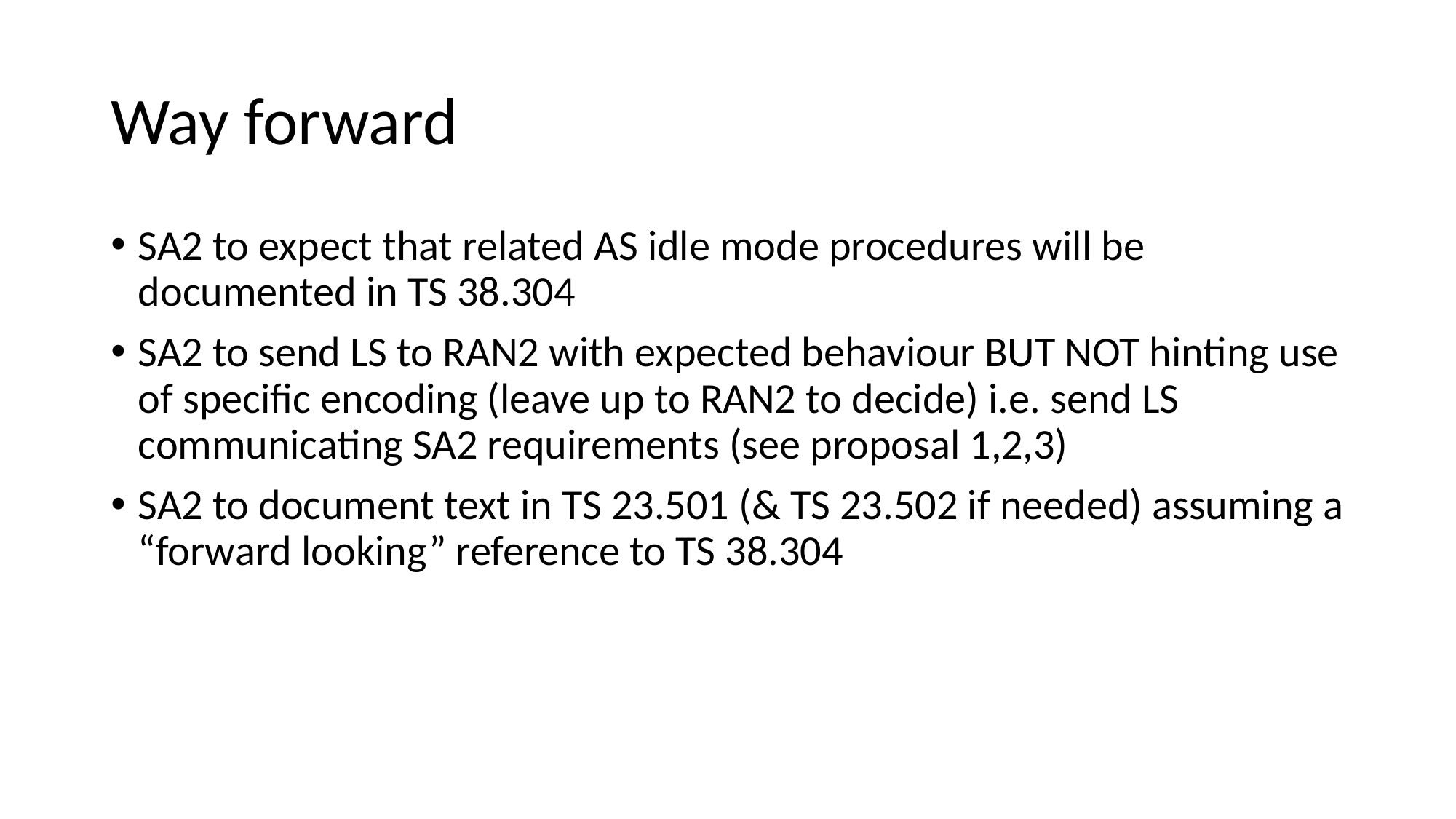

# Way forward
SA2 to expect that related AS idle mode procedures will be documented in TS 38.304
SA2 to send LS to RAN2 with expected behaviour BUT NOT hinting use of specific encoding (leave up to RAN2 to decide) i.e. send LS communicating SA2 requirements (see proposal 1,2,3)
SA2 to document text in TS 23.501 (& TS 23.502 if needed) assuming a “forward looking” reference to TS 38.304